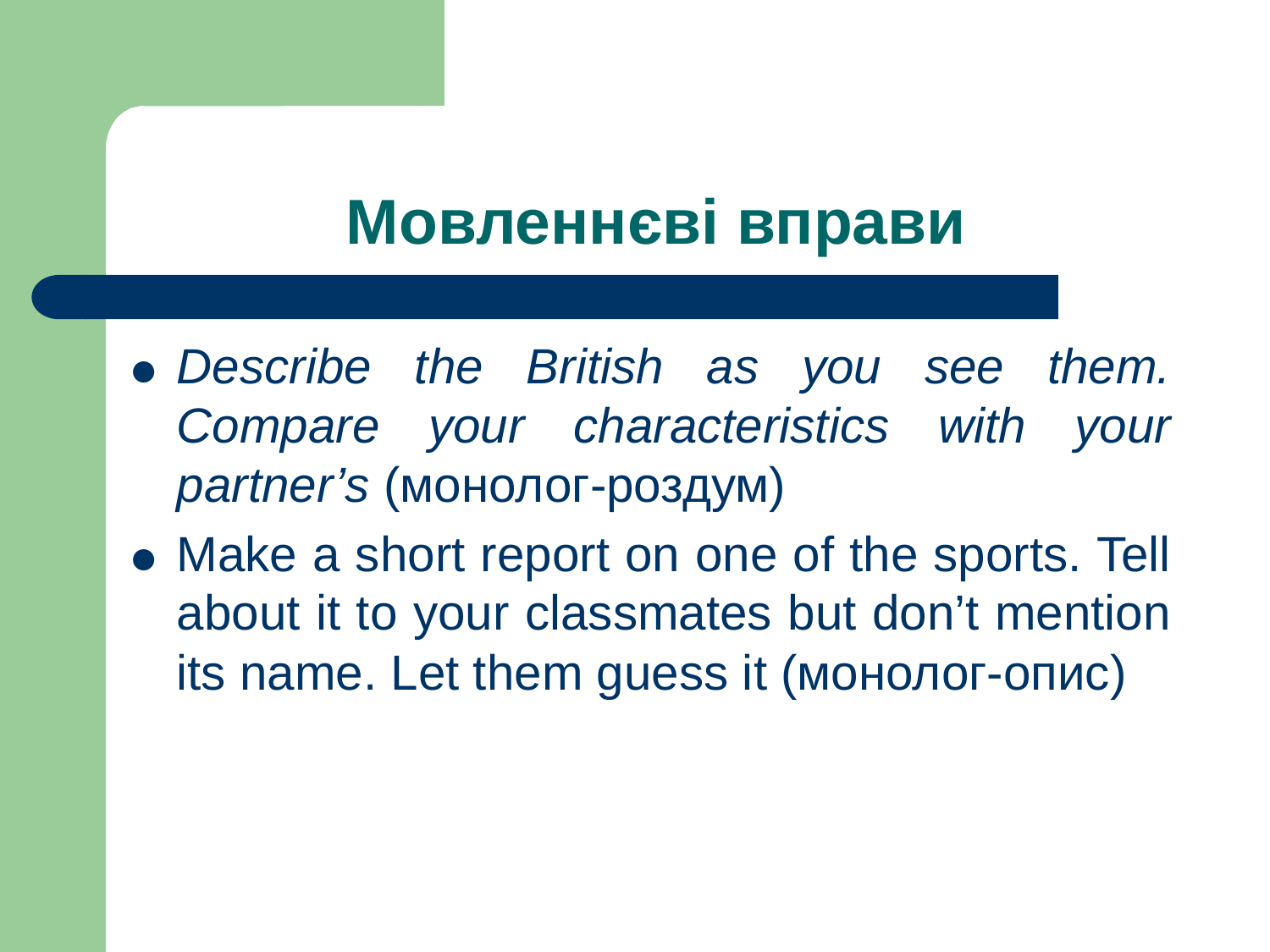

# Мовленнєві вправи
Describe the British as you see them. Compare your characteristics with your partner’s (монолог-роздум)
Make a short report on one of the sports. Tell about it to your classmates but don’t mention its name. Let them guess it (монолог-опис)